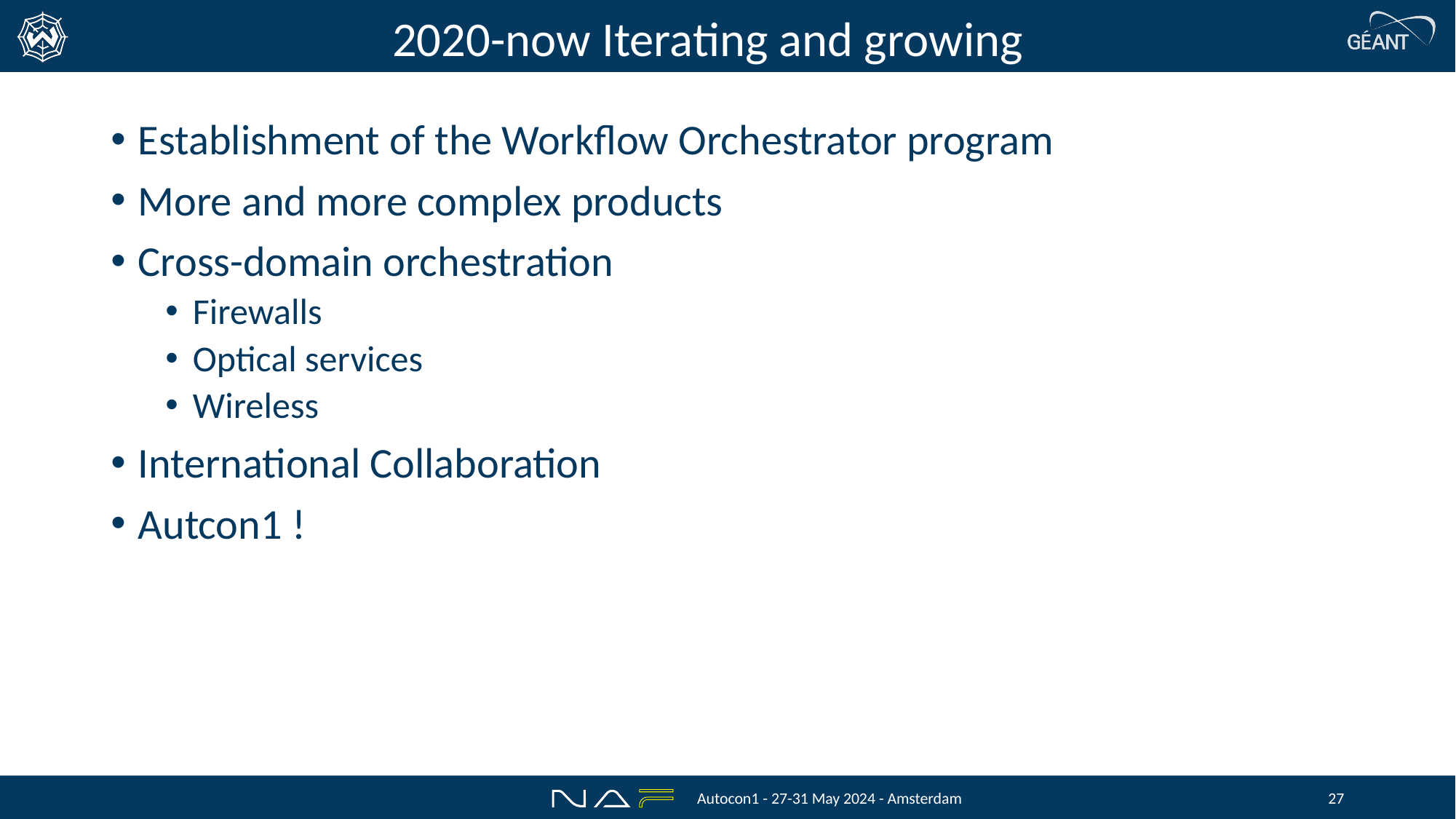

# 2020-now Iterating and growing
Establishment of the Workflow Orchestrator program
More and more complex products
Cross-domain orchestration
Firewalls
Optical services
Wireless
International Collaboration
Autcon1 !

Autocon1 - 27-31 May 2024 - Amsterdam
27